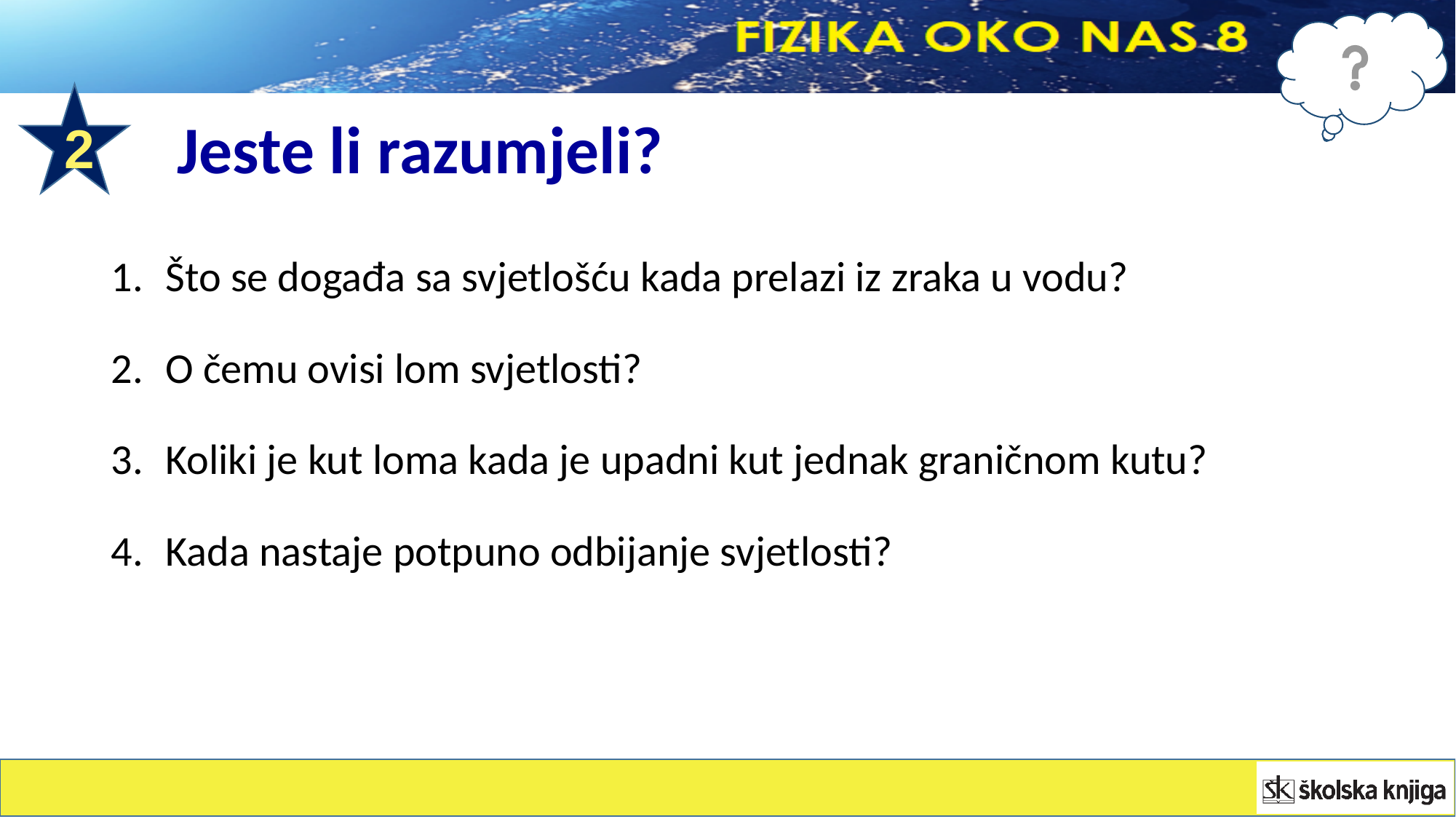

2
Jeste li razumjeli?
Što se događa sa svjetlošću kada prelazi iz zraka u vodu?
O čemu ovisi lom svjetlosti?
Koliki je kut loma kada je upadni kut jednak graničnom kutu?
Kada nastaje potpuno odbijanje svjetlosti?